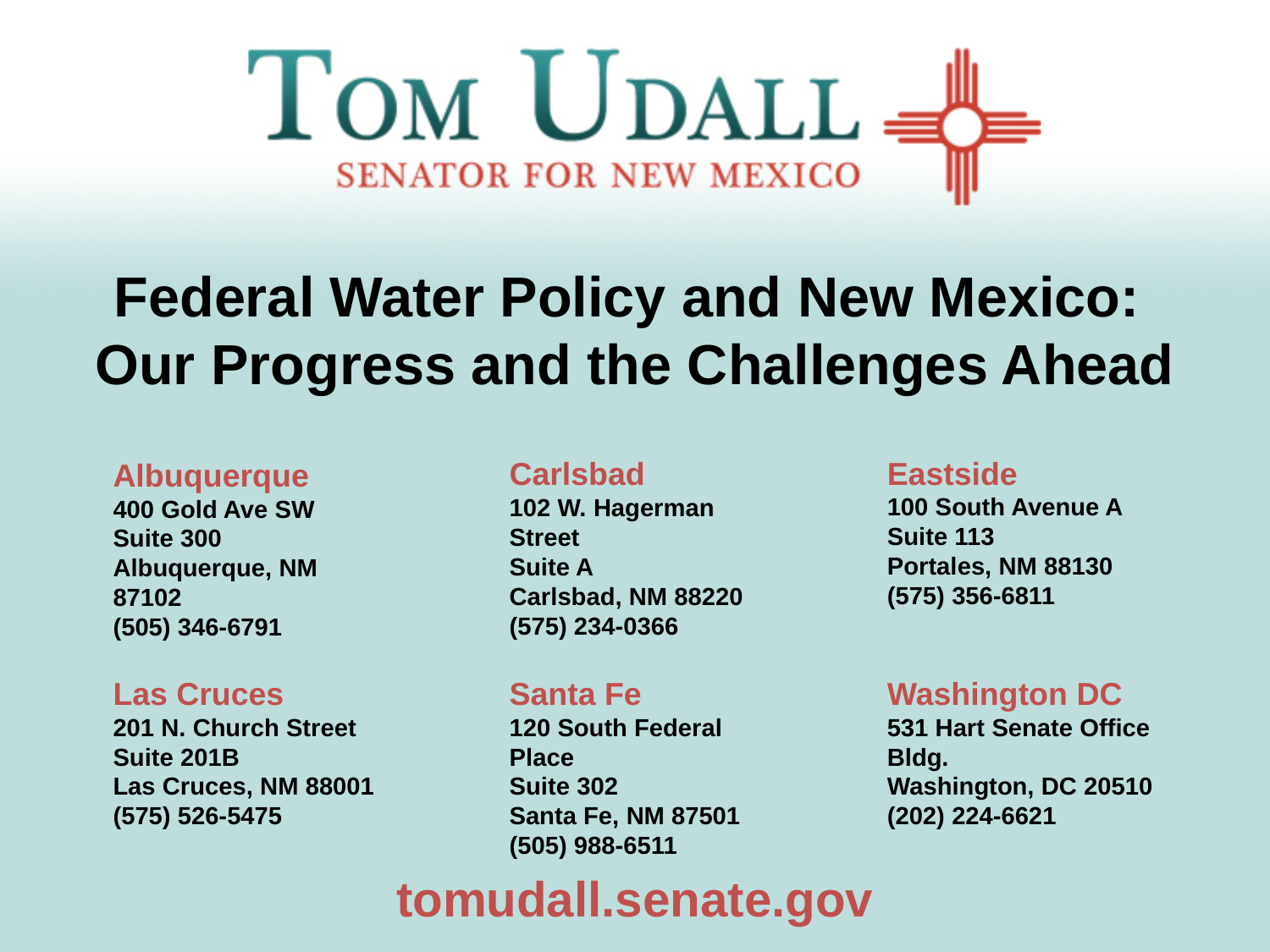

Federal Water Policy and New Mexico:
Our Progress and the Challenges Ahead
Eastside
100 South Avenue A
Suite 113
Portales, NM 88130 
(575) 356-6811
Carlsbad
102 W. Hagerman Street
Suite A
Carlsbad, NM 88220
(575) 234-0366

Albuquerque
400 Gold Ave SW
Suite 300
Albuquerque, NM 87102
(505) 346-6791

Las Cruces
201 N. Church Street
Suite 201B
Las Cruces, NM 88001
(575) 526-5475
Santa Fe
120 South Federal Place
Suite 302
Santa Fe, NM 87501
(505) 988-6511

Washington DC
531 Hart Senate Office Bldg.
Washington, DC 20510 
(202) 224-6621
tomudall.senate.gov